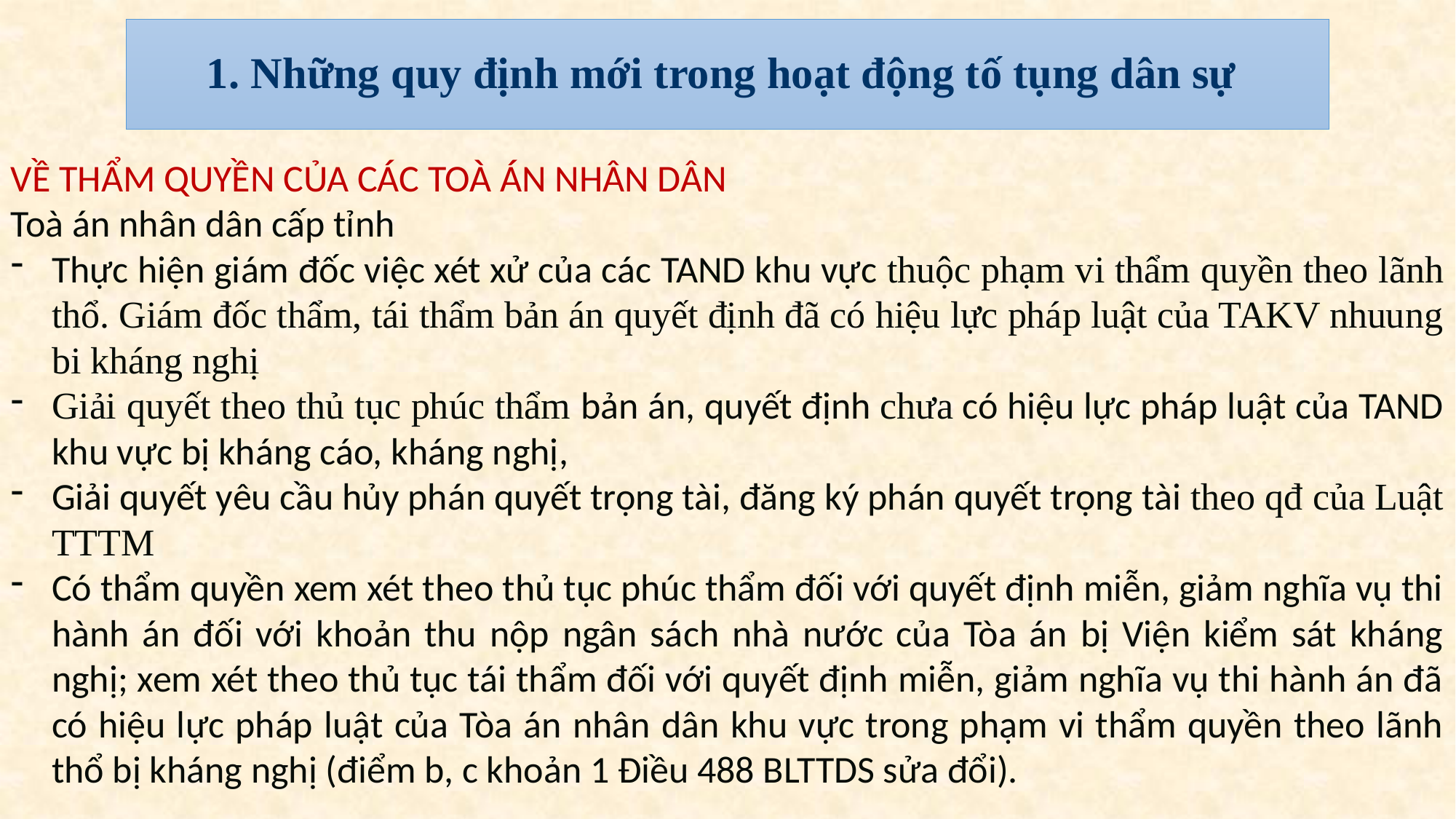

# 1. Những quy định mới trong hoạt động tố tụng dân sự
VỀ THẨM QUYỀN CỦA CÁC TOÀ ÁN NHÂN DÂN
Toà án nhân dân cấp tỉnh
Thực hiện giám đốc việc xét xử của các TAND khu vực thuộc phạm vi thẩm quyền theo lãnh thổ. Giám đốc thẩm, tái thẩm bản án quyết định đã có hiệu lực pháp luật của TAKV nhuung bi kháng nghị
Giải quyết theo thủ tục phúc thẩm bản án, quyết định chưa có hiệu lực pháp luật của TAND khu vực bị kháng cáo, kháng nghị,
Giải quyết yêu cầu hủy phán quyết trọng tài, đăng ký phán quyết trọng tài theo qđ của Luật TTTM
Có thẩm quyền xem xét theo thủ tục phúc thẩm đối với quyết định miễn, giảm nghĩa vụ thi hành án đối với khoản thu nộp ngân sách nhà nước của Tòa án bị Viện kiểm sát kháng nghị; xem xét theo thủ tục tái thẩm đối với quyết định miễn, giảm nghĩa vụ thi hành án đã có hiệu lực pháp luật của Tòa án nhân dân khu vực trong phạm vi thẩm quyền theo lãnh thổ bị kháng nghị (điểm b, c khoản 1 Điều 488 BLTTDS sửa đổi).